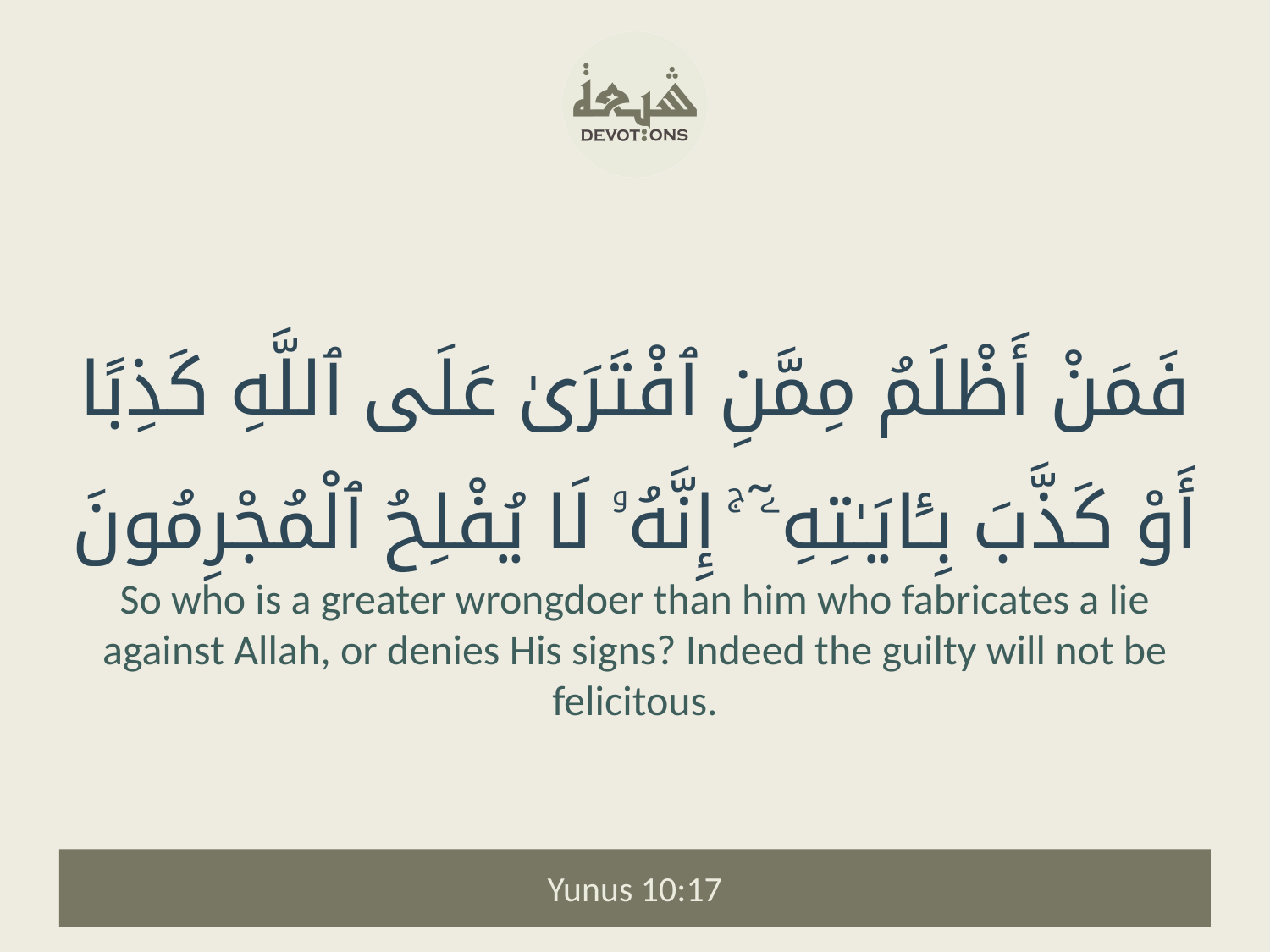

فَمَنْ أَظْلَمُ مِمَّنِ ٱفْتَرَىٰ عَلَى ٱللَّهِ كَذِبًا أَوْ كَذَّبَ بِـَٔايَـٰتِهِۦٓ ۚ إِنَّهُۥ لَا يُفْلِحُ ٱلْمُجْرِمُونَ
So who is a greater wrongdoer than him who fabricates a lie against Allah, or denies His signs? Indeed the guilty will not be felicitous.
Yunus 10:17